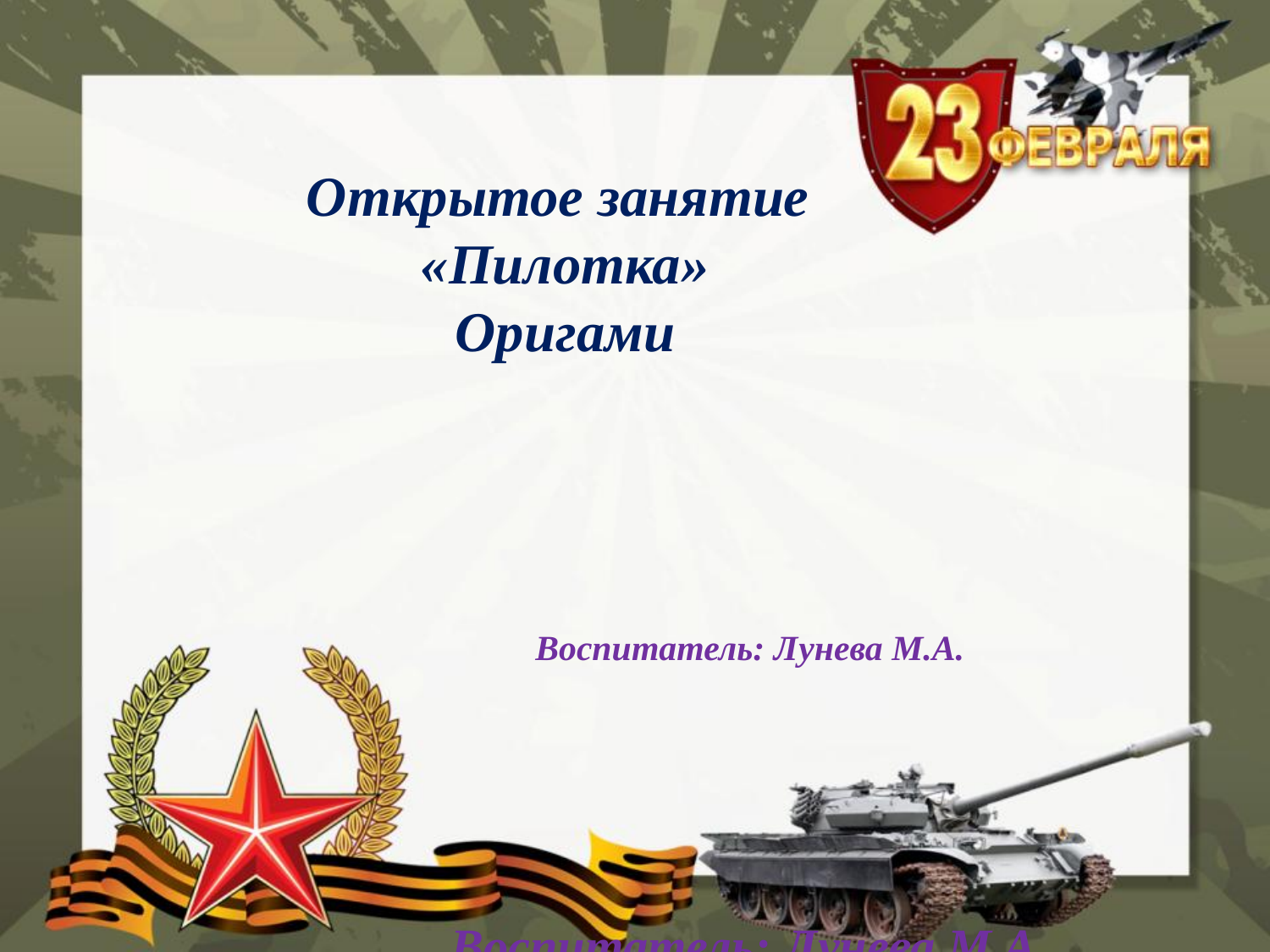

# Открытое занятие «Пилотка» Оригами

Воспитатель: Лунева М.А.

Воспитатель: Лунева М.А.